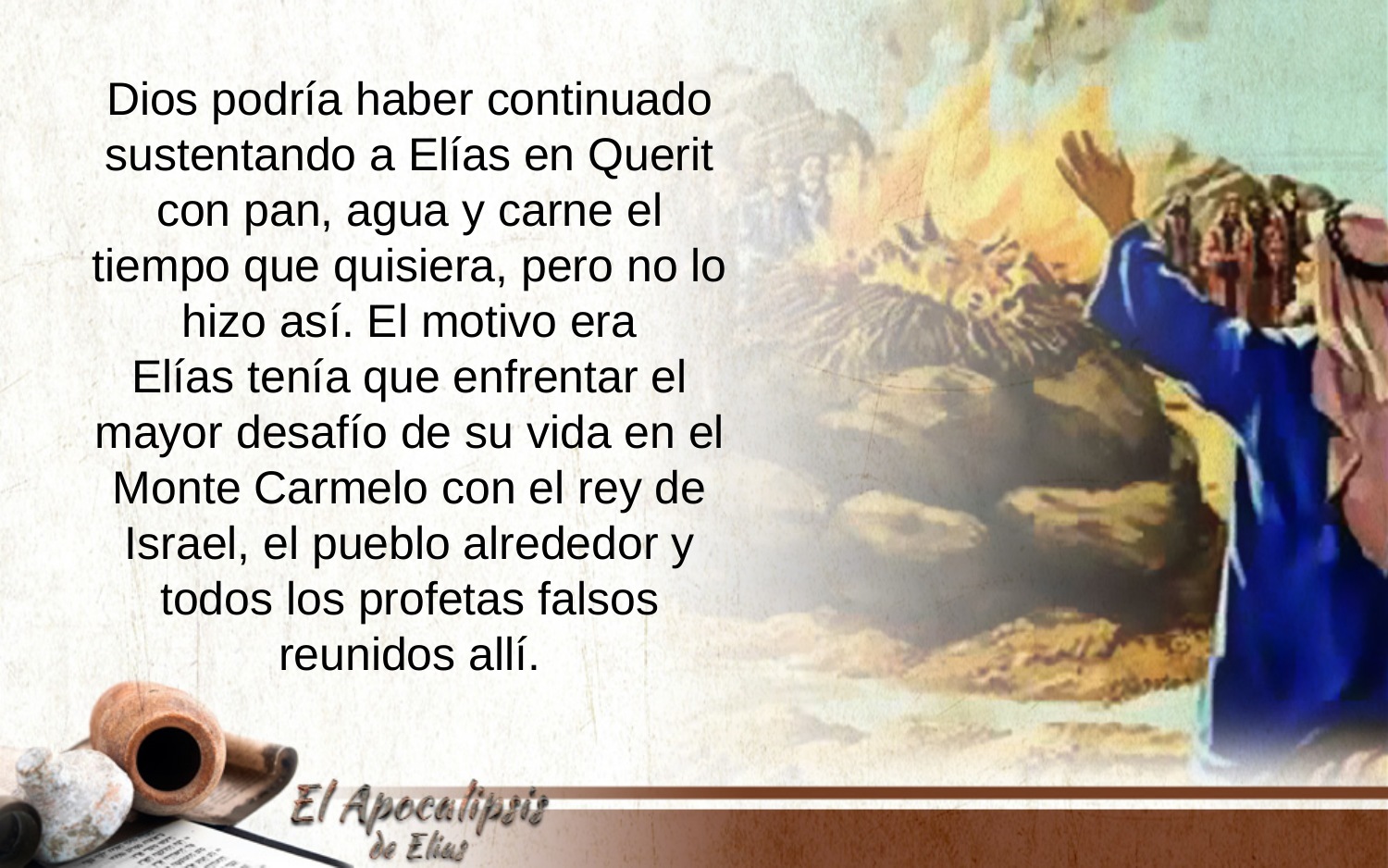

Dios podría haber continuado sustentando a Elías en Querit con pan, agua y carne el tiempo que quisiera, pero no lo hizo así. El motivo era
Elías tenía que enfrentar el mayor desafío de su vida en el Monte Carmelo con el rey de Israel, el pueblo alrededor y todos los profetas falsos
reunidos allí.